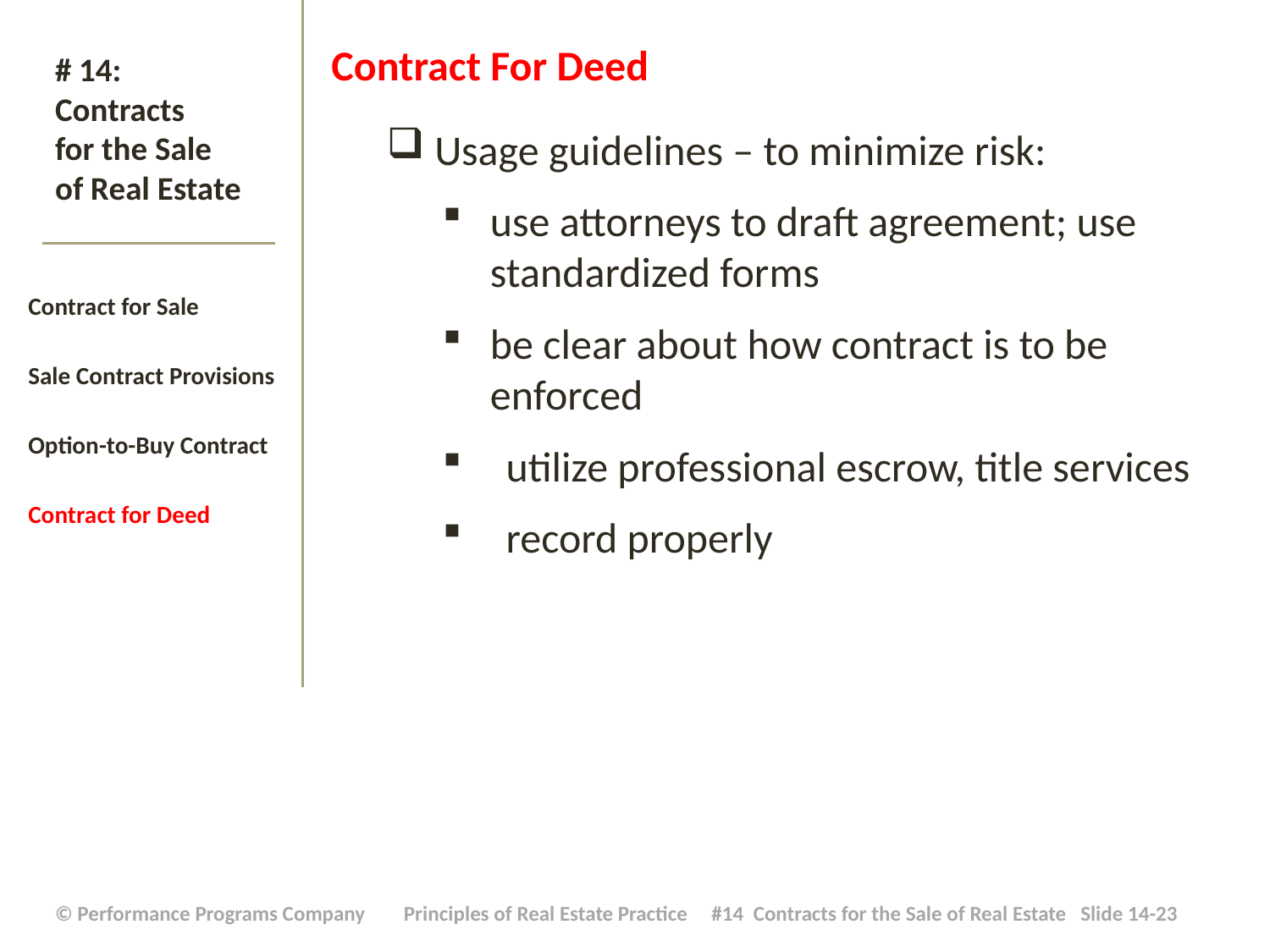

Contract For Deed

Usage guidelines – to minimize risk:
use attorneys to draft agreement; use standardized forms
be clear about how contract is to be enforced
utilize professional escrow, title services
record properly

# # 14: Contracts for the Sale of Real Estate

Contract for Sale

Sale Contract Provisions

Option-to-Buy Contract

Contract for Deed

| © Performance Programs Company Principles of Real Estate Practice #14 Contracts for the Sale of Real Estate Slide 14-23 |
| --- |